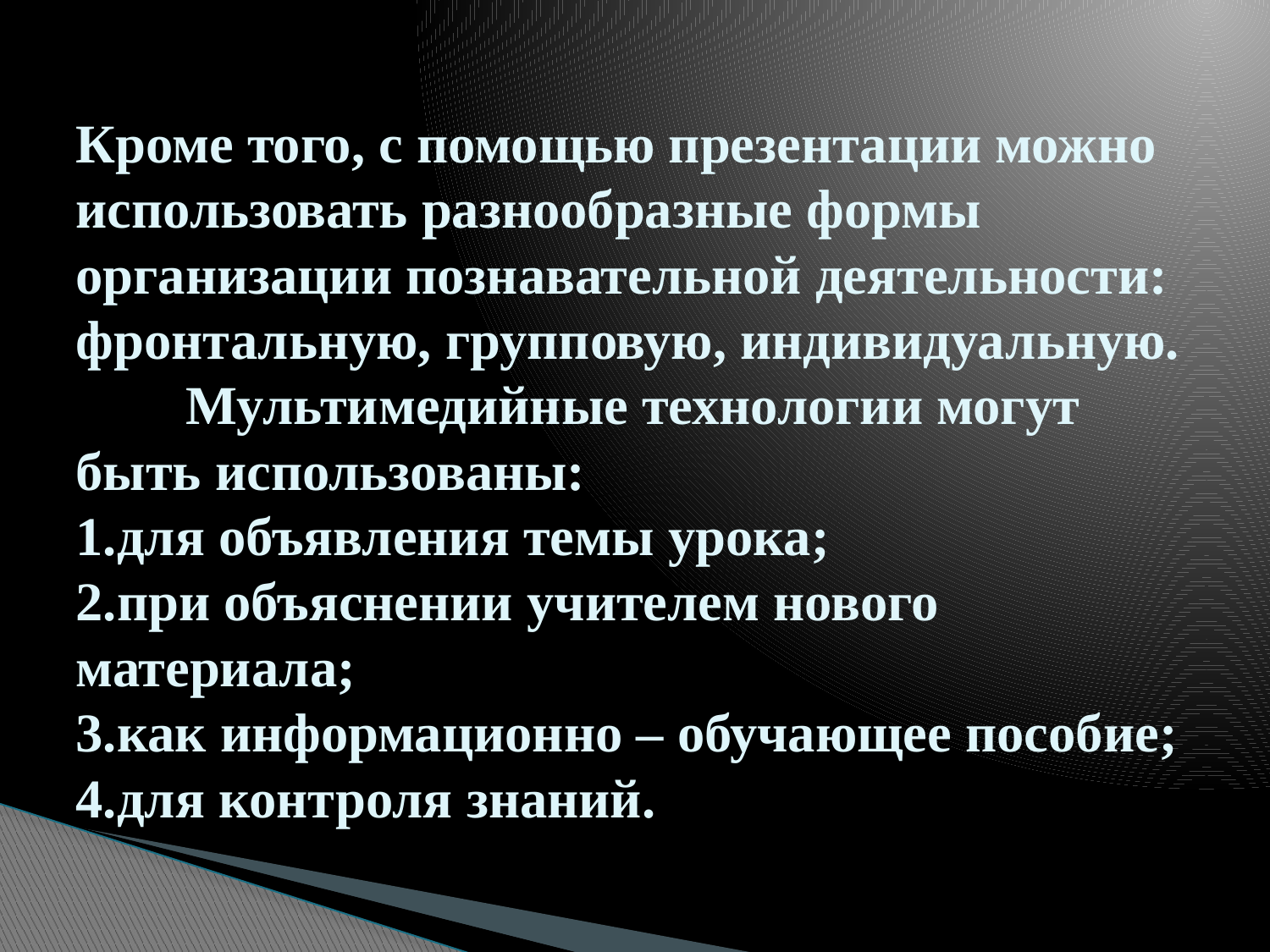

# Кроме того, с помощью презентации можно использовать разнообразные формы организации познавательной деятельности: фронтальную, групповую, индивидуальную.  Мультимедийные технологии могут быть использованы:  1.для объявления темы урока; 2.при объяснении учителем нового материала; 3.как информационно – обучающее пособие; 4.для контроля знаний.